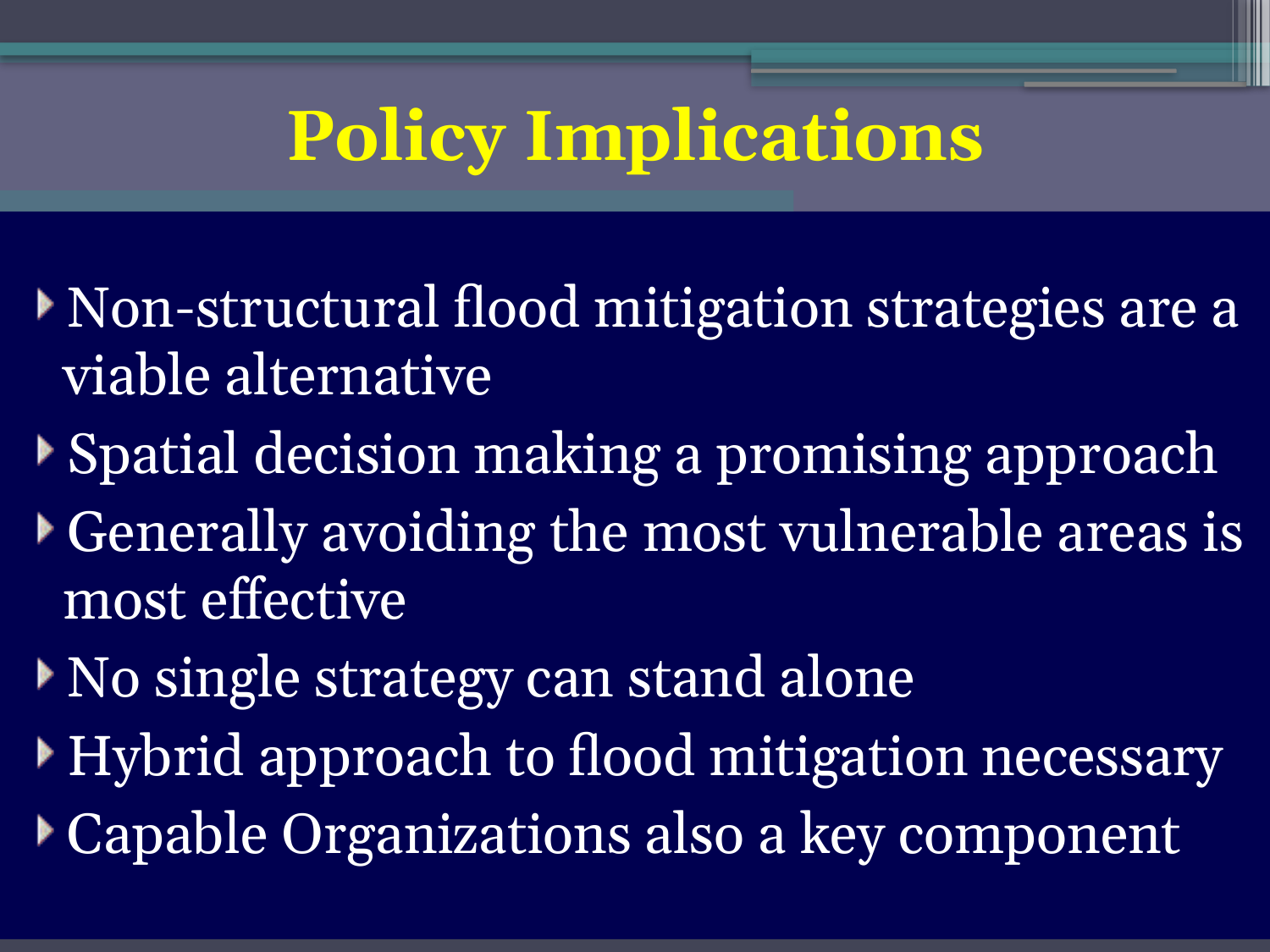

# Policy Implications
Non-structural flood mitigation strategies are a viable alternative
Spatial decision making a promising approach
Generally avoiding the most vulnerable areas is most effective
No single strategy can stand alone
Hybrid approach to flood mitigation necessary
Capable Organizations also a key component